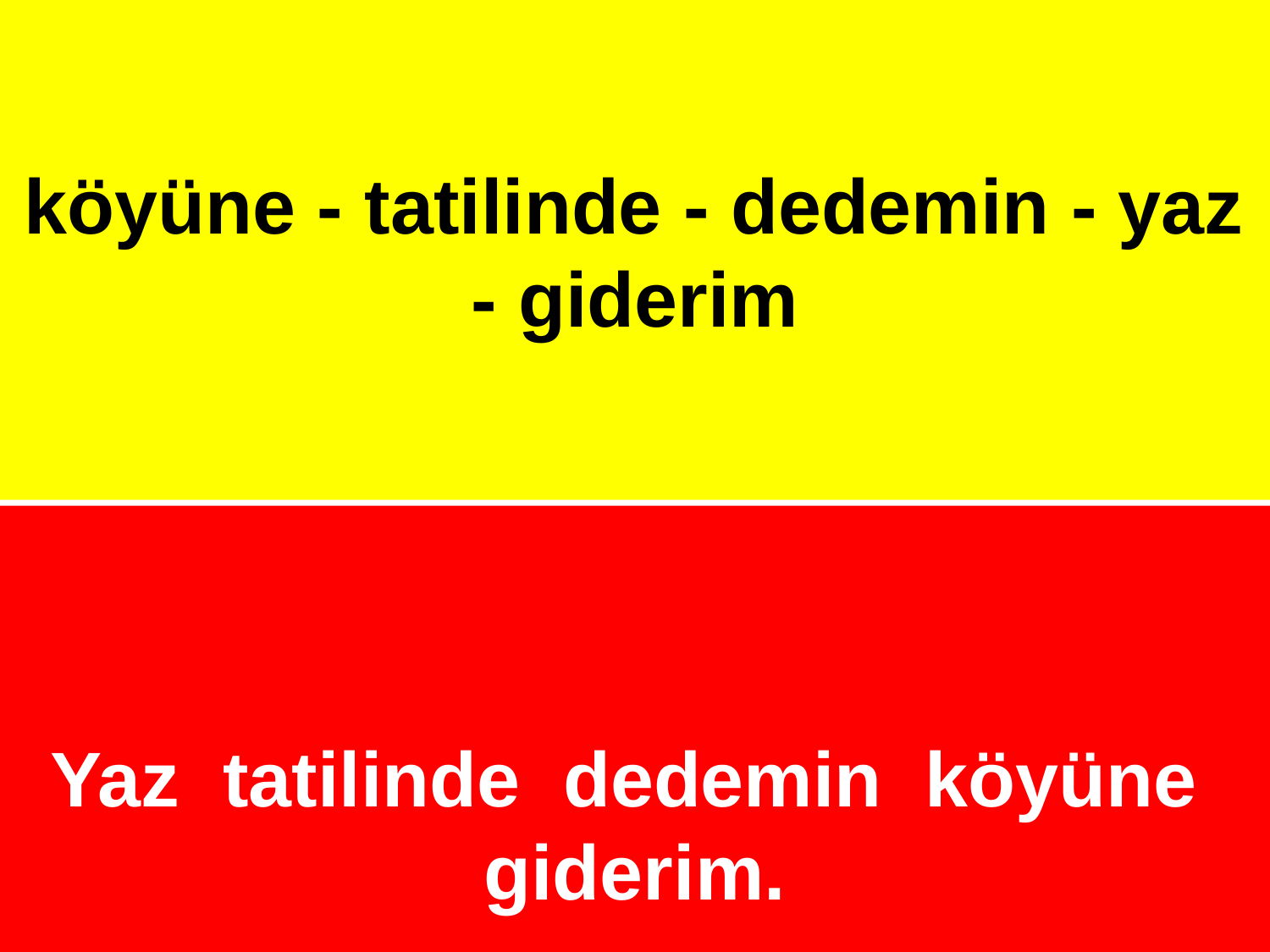

# köyüne - tatilinde - dedemin - yaz - giderim

Yaz  tatilinde  dedemin  köyüne  giderim.